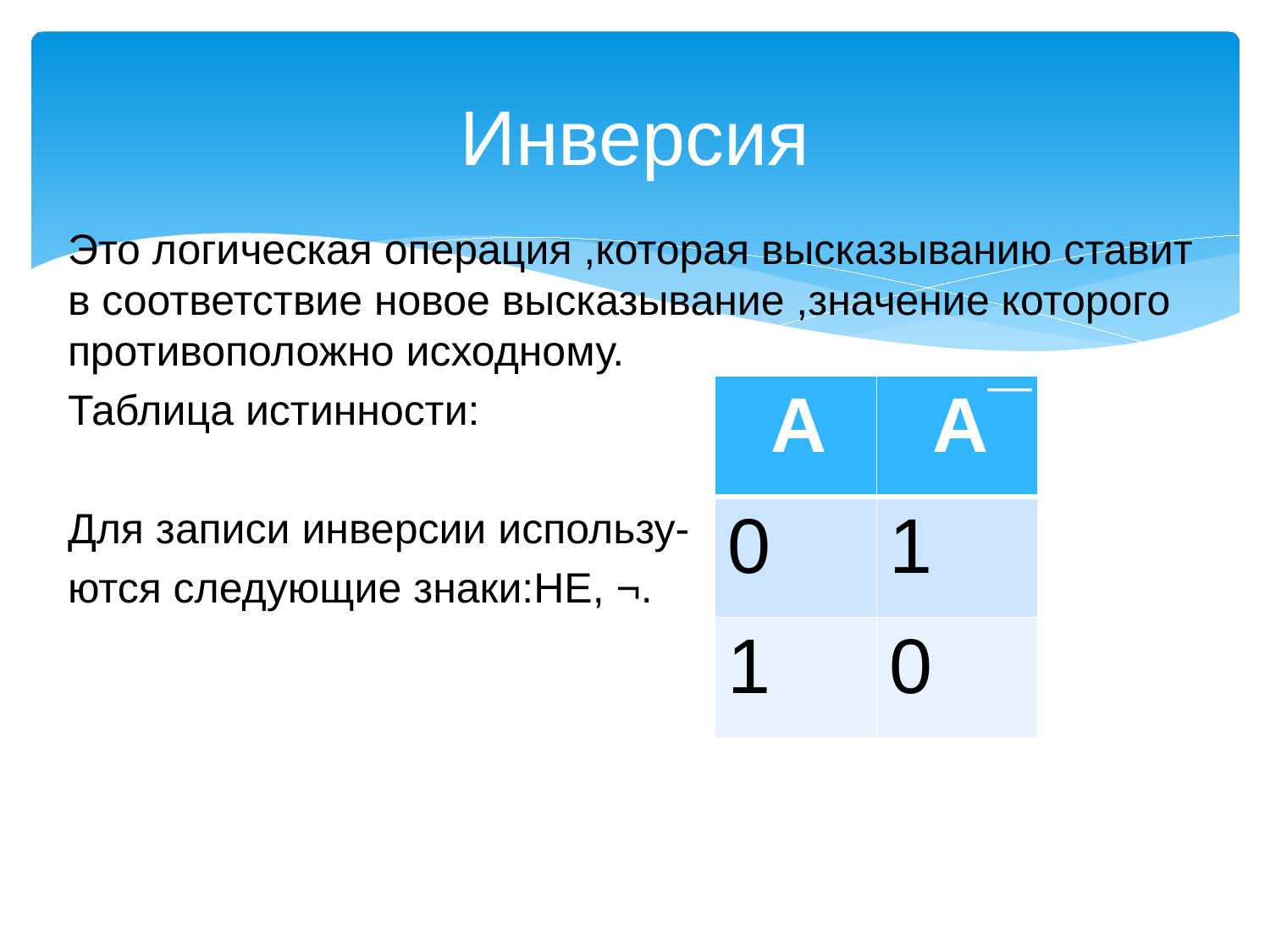

# Инверсия
Это логическая операция ,которая высказыванию ставит в соответствие новое высказывание ,значение которого противоположно исходному.
Таблица истинности:

Для записи инверсии использу-
ются следующие знаки:НЕ, ¬.
| А | А ̅ |
| --- | --- |
| 0 | 1 |
| 1 | 0 |